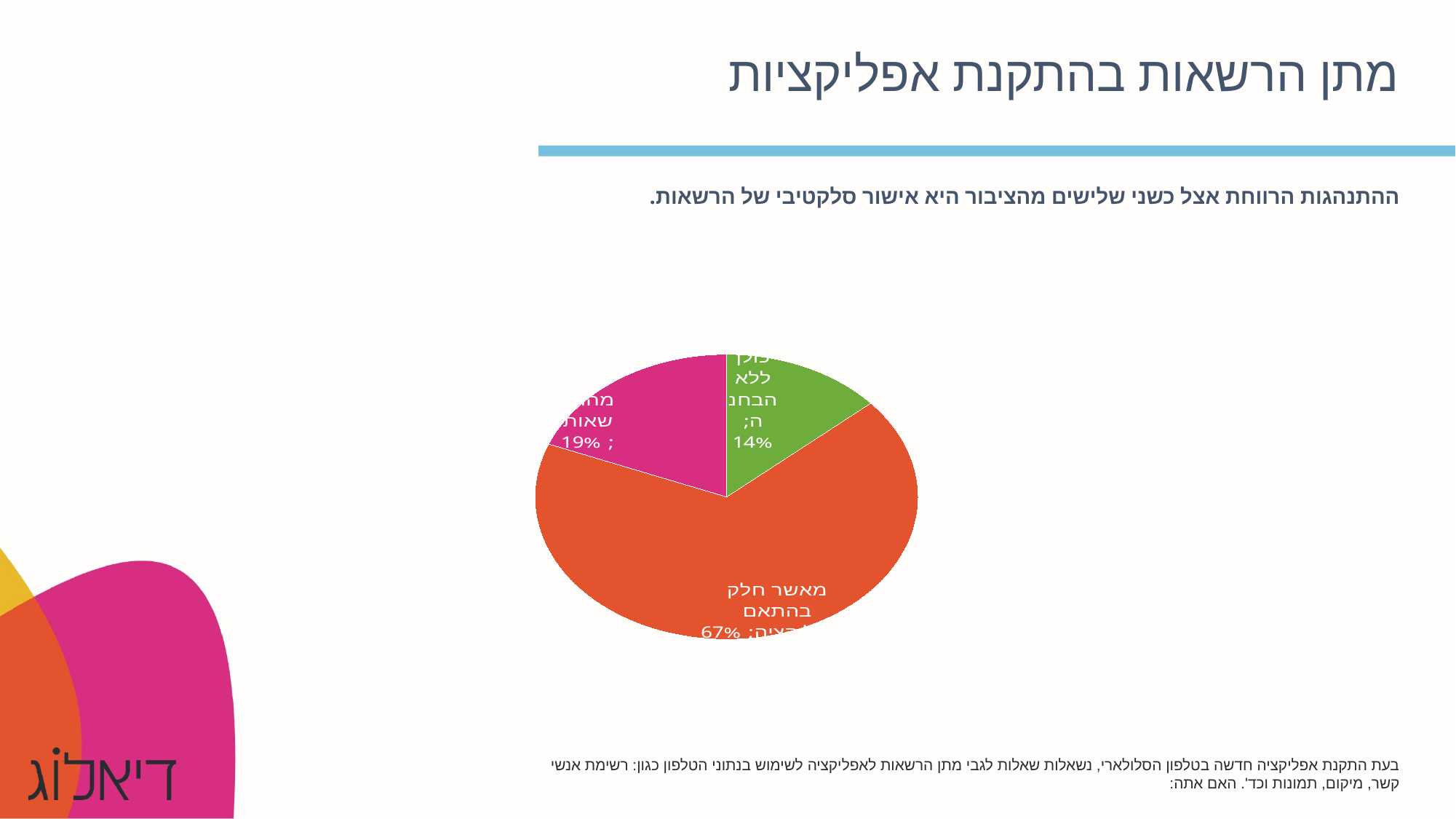

# מתן הרשאות בהתקנת אפליקציות
ההתנהגות הרווחת אצל כשני שלישים מהציבור היא אישור סלקטיבי של הרשאות.

### Chart

| Category | כלל המדגם |
|---|---|
| מאשר את כולן ללא הבחנה | 0.13560318357876028 |
| מאשר חלק בהתאם לאפליקציה | 0.6749542053781049 |
| לא מאשר אף אחת מההרשאות | 0.18944261104313195 |
בעת התקנת אפליקציה חדשה בטלפון הסלולארי, נשאלות שאלות לגבי מתן הרשאות לאפליקציה לשימוש בנתוני הטלפון כגון: רשימת אנשי קשר, מיקום, תמונות וכד'. האם אתה: